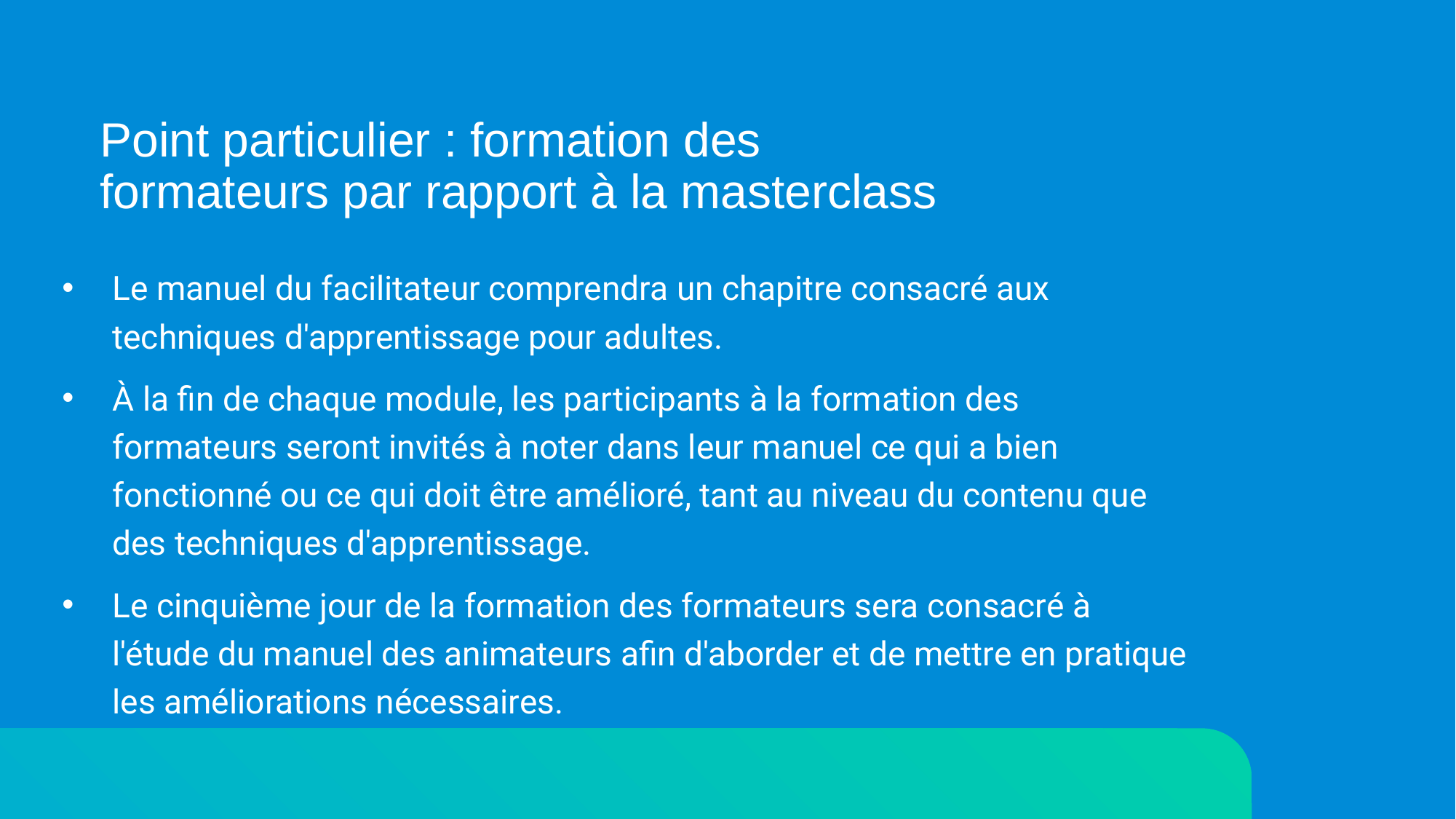

Point particulier : formation des formateurs par rapport à la masterclass
Le manuel du facilitateur comprendra un chapitre consacré aux techniques d'apprentissage pour adultes.
À la fin de chaque module, les participants à la formation des formateurs seront invités à noter dans leur manuel ce qui a bien fonctionné ou ce qui doit être amélioré, tant au niveau du contenu que des techniques d'apprentissage.
Le cinquième jour de la formation des formateurs sera consacré à l'étude du manuel des animateurs afin d'aborder et de mettre en pratique les améliorations nécessaires.